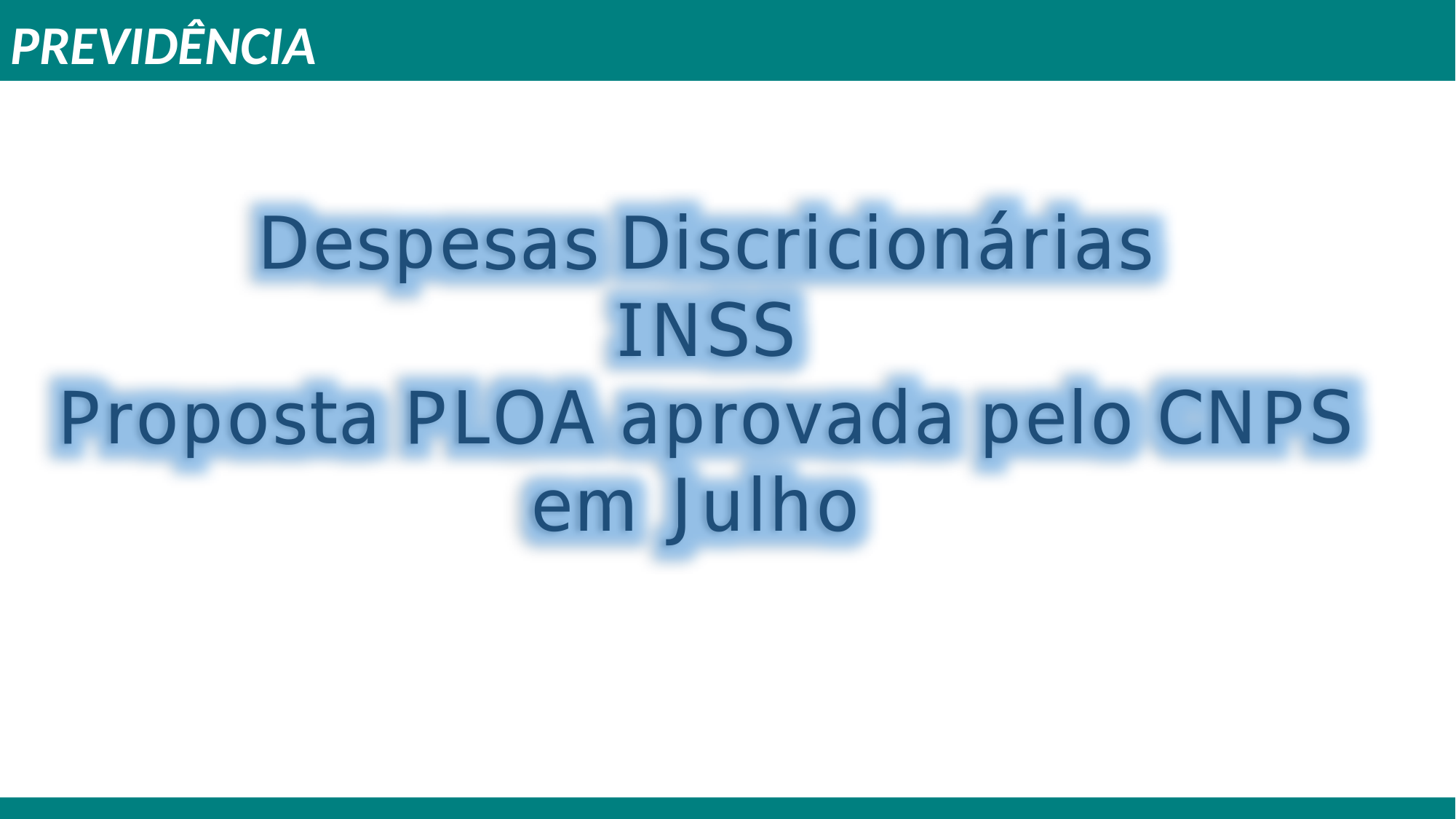

PREVIDÊNCIA
Despesas Discricionárias
INSS
Proposta PLOA aprovada pelo CNPS
em Julho